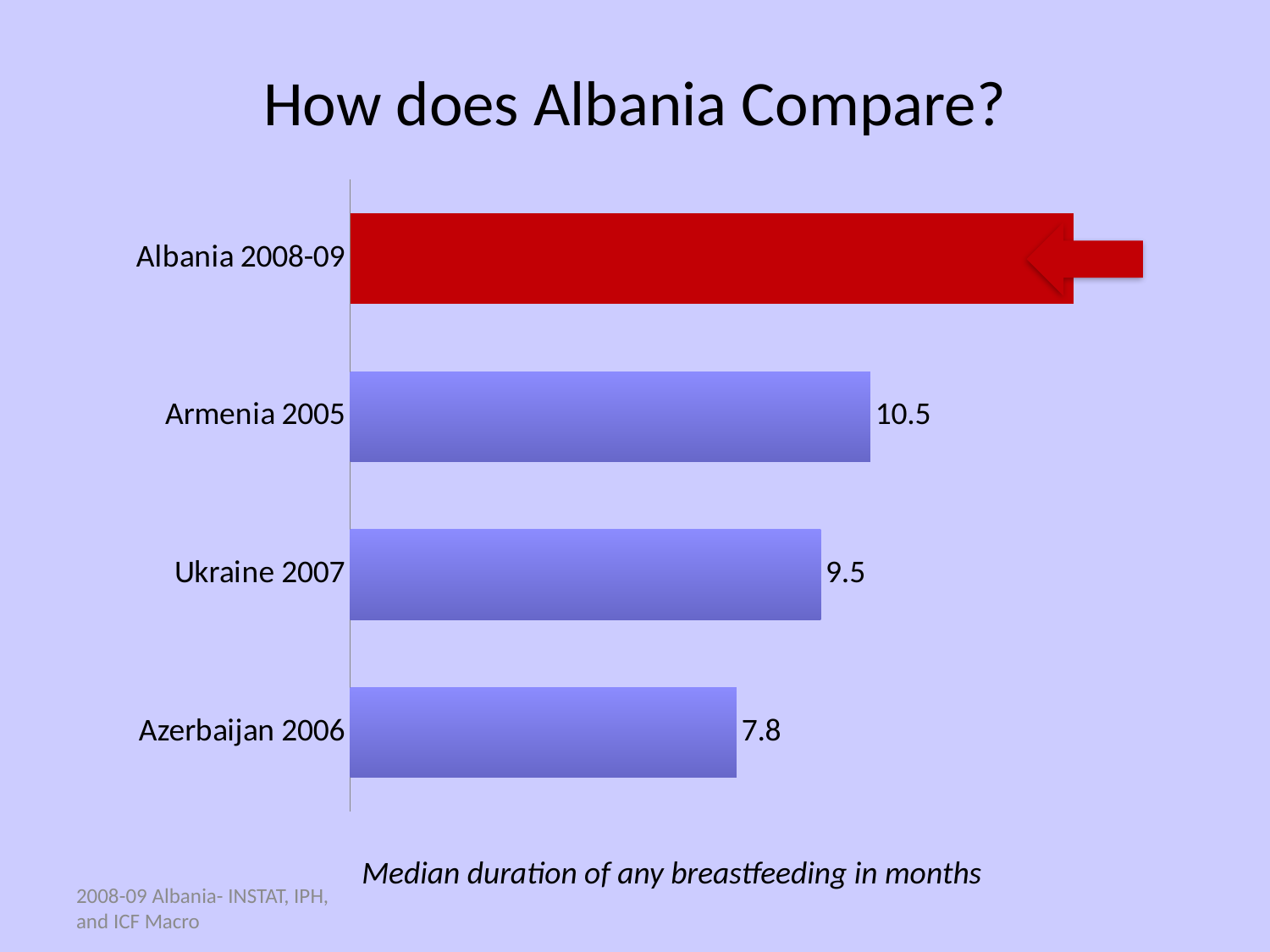

# How does Albania Compare?

### Chart

| Category | Column1 |
|---|---|
| Azerbaijan 2006 | 7.8 |
| Ukraine 2007 | 9.5 |
| Armenia 2005 | 10.5 |
| Albania 2008-09 | 14.6 |
Median duration of any breastfeeding in months
2008-09 Albania- INSTAT, IPH, and ICF Macro